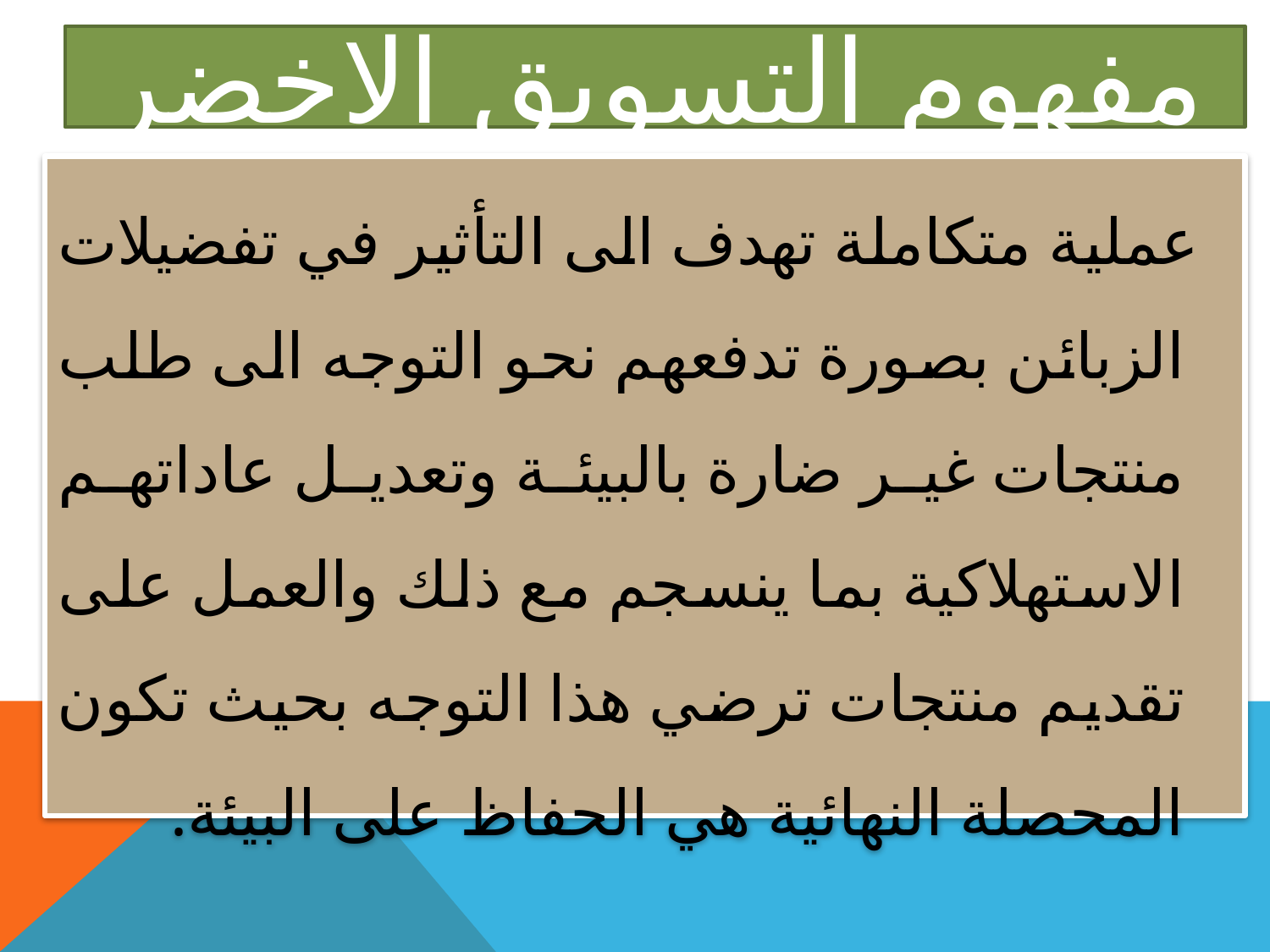

# مفهوم التسويق الاخضر
  عملية متكاملة تهدف الى التأثير في تفضيلات الزبائن بصورة تدفعهم نحو التوجه الى طلب منتجات غير ضارة بالبيئة وتعديل عاداتهم الاستهلاكية بما ينسجم مع ذلك والعمل على تقديم منتجات ترضي هذا التوجه بحيث تكون المحصلة النهائية هي الحفاظ على البيئة.